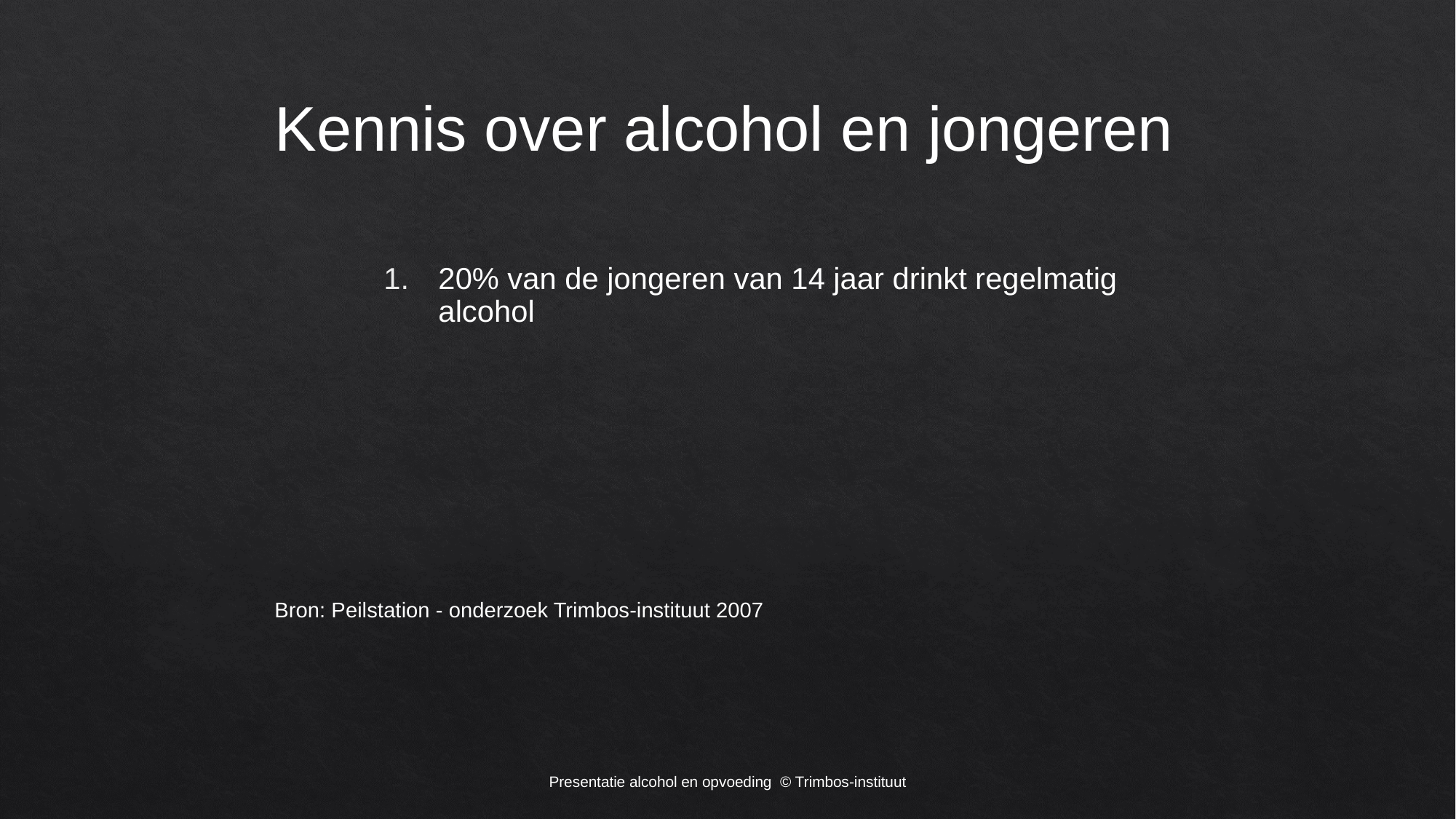

# Kennis over alcohol en jongeren

20% van de jongeren van 14 jaar drinkt regelmatig alcohol

Bron: Peilstation - onderzoek Trimbos-instituut 2007

Presentatie alcohol en opvoeding  © Trimbos-instituut